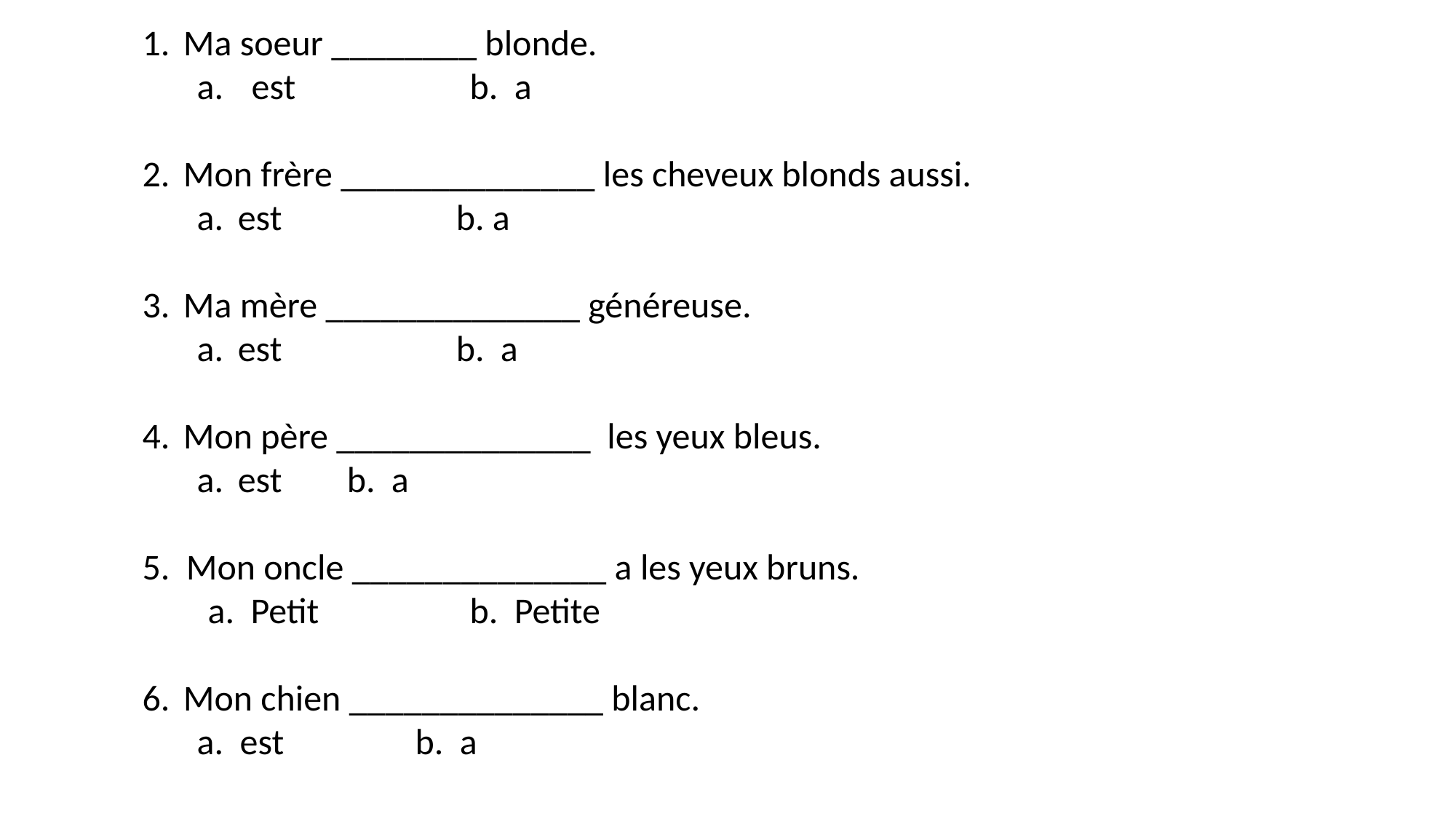

Ma soeur ________ blonde.
est		b.  a

Mon frère ______________ les cheveux blonds aussi.
est		b. a

Ma mère ______________ généreuse.
est		b.  a

Mon père ______________  les yeux bleus.
est	b.  a

5.  Mon oncle ______________ a les yeux bruns.
        a.  Petit		b.  Petite

Mon chien ______________ blanc.
a.  est		b.  a